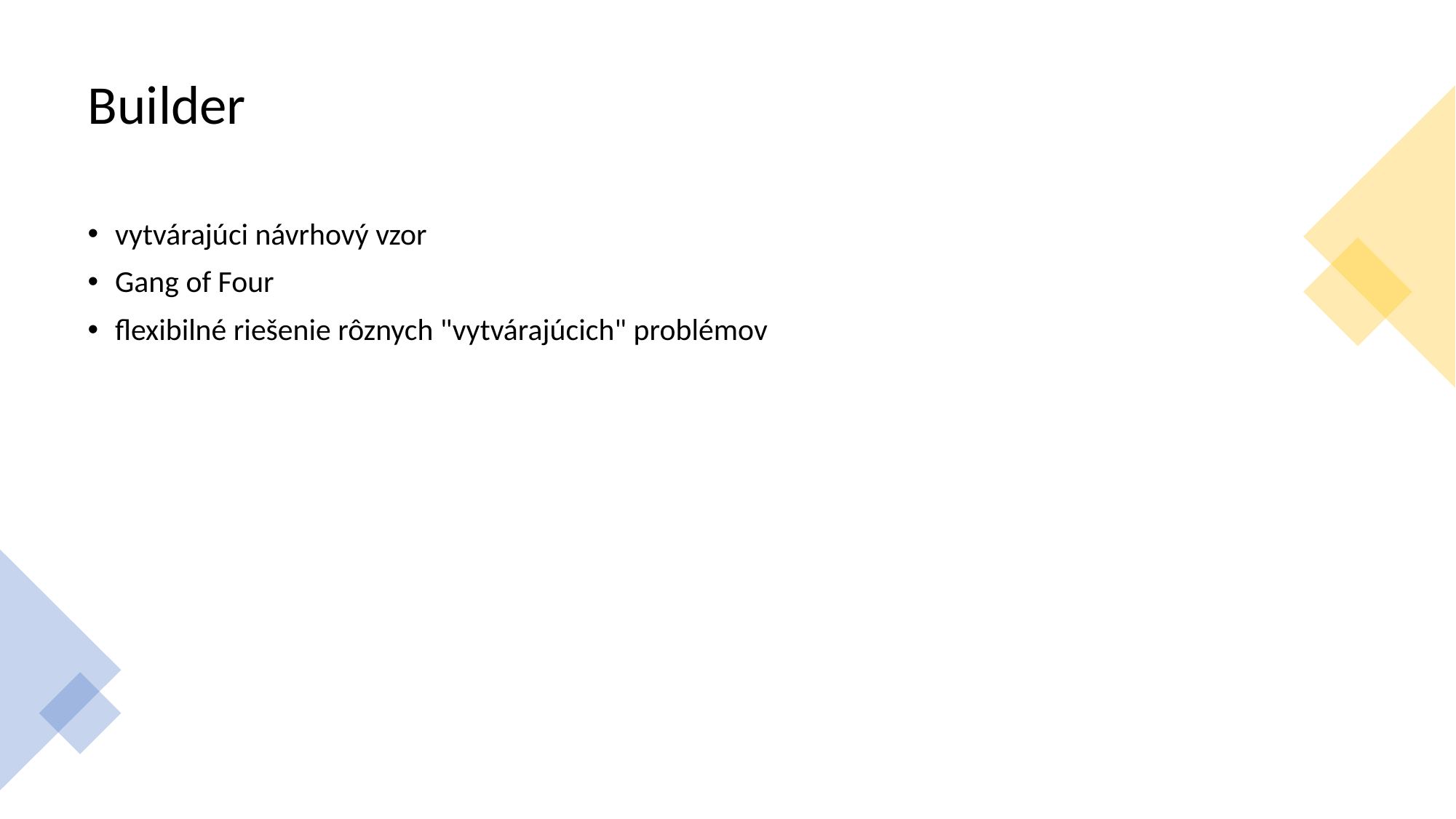

# Builder

vytvárajúci návrhový vzor
Gang of Four
flexibilné riešenie rôznych "vytvárajúcich" problémov